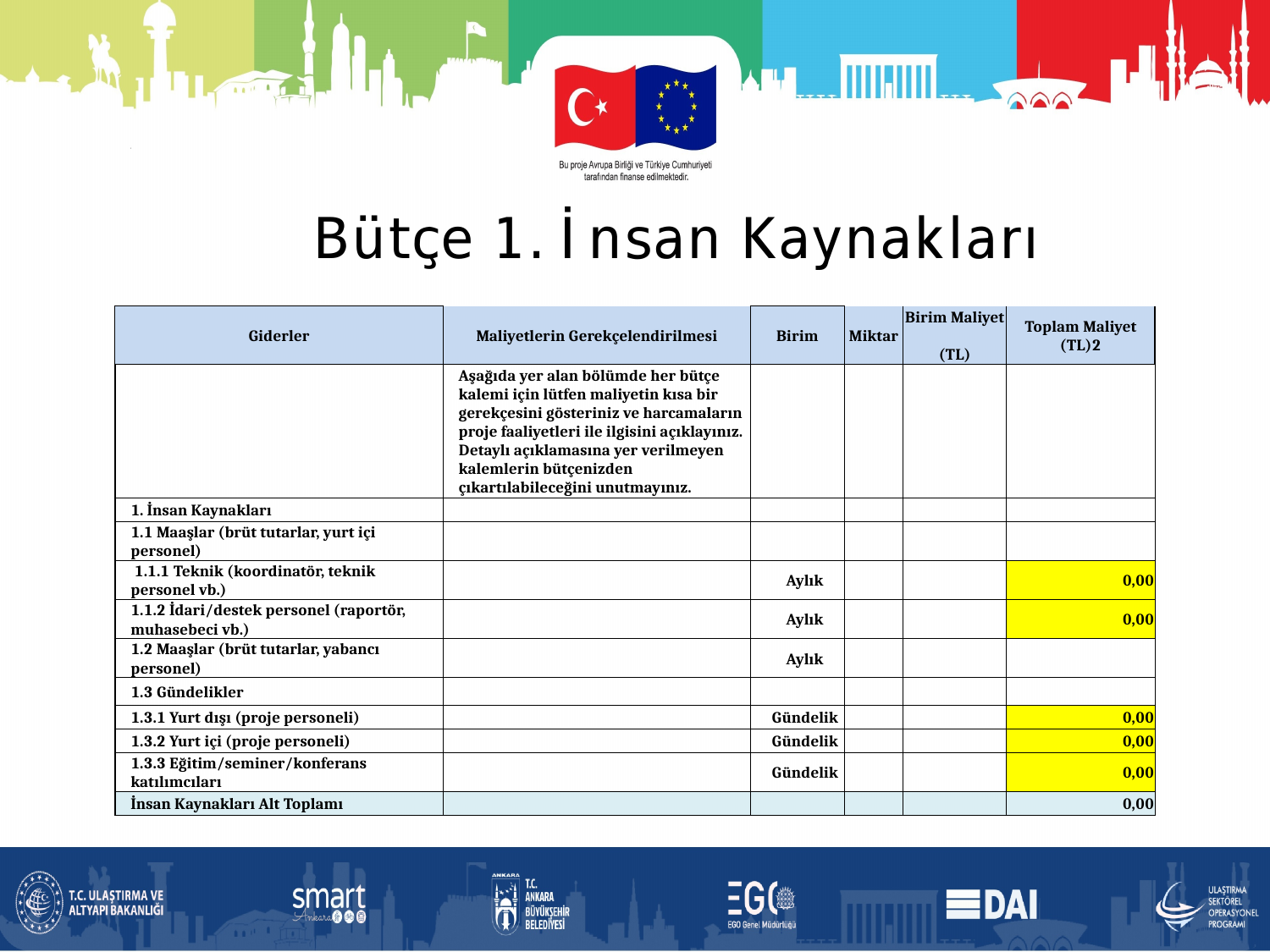

Bütçe 1. İnsan Kaynakları
| Giderler | Maliyetlerin Gerekçelendirilmesi | Birim | Miktar | Birim Maliyet (TL) | Toplam Maliyet (TL)2 |
| --- | --- | --- | --- | --- | --- |
|  | Aşağıda yer alan bölümde her bütçe kalemi için lütfen maliyetin kısa bir gerekçesini gösteriniz ve harcamaların proje faaliyetleri ile ilgisini açıklayınız. Detaylı açıklamasına yer verilmeyen kalemlerin bütçenizden çıkartılabileceğini unutmayınız. |  |  |  |  |
| 1. İnsan Kaynakları |  |  |  |  |  |
| 1.1 Maaşlar (brüt tutarlar, yurt içi personel) |  |  |  |  |  |
| 1.1.1 Teknik (koordinatör, teknik personel vb.) |  | Aylık |  |  | 0,00 |
| 1.1.2 İdari/destek personel (raportör, muhasebeci vb.) |  | Aylık |  |  | 0,00 |
| 1.2 Maaşlar (brüt tutarlar, yabancı personel) |  | Aylık |  |  |  |
| 1.3 Gündelikler |  |  |  |  |  |
| 1.3.1 Yurt dışı (proje personeli) |  | Gündelik |  |  | 0,00 |
| 1.3.2 Yurt içi (proje personeli) |  | Gündelik |  |  | 0,00 |
| 1.3.3 Eğitim/seminer/konferans katılımcıları |  | Gündelik |  |  | 0,00 |
| İnsan Kaynakları Alt Toplamı |  |  |  |  | 0,00 |